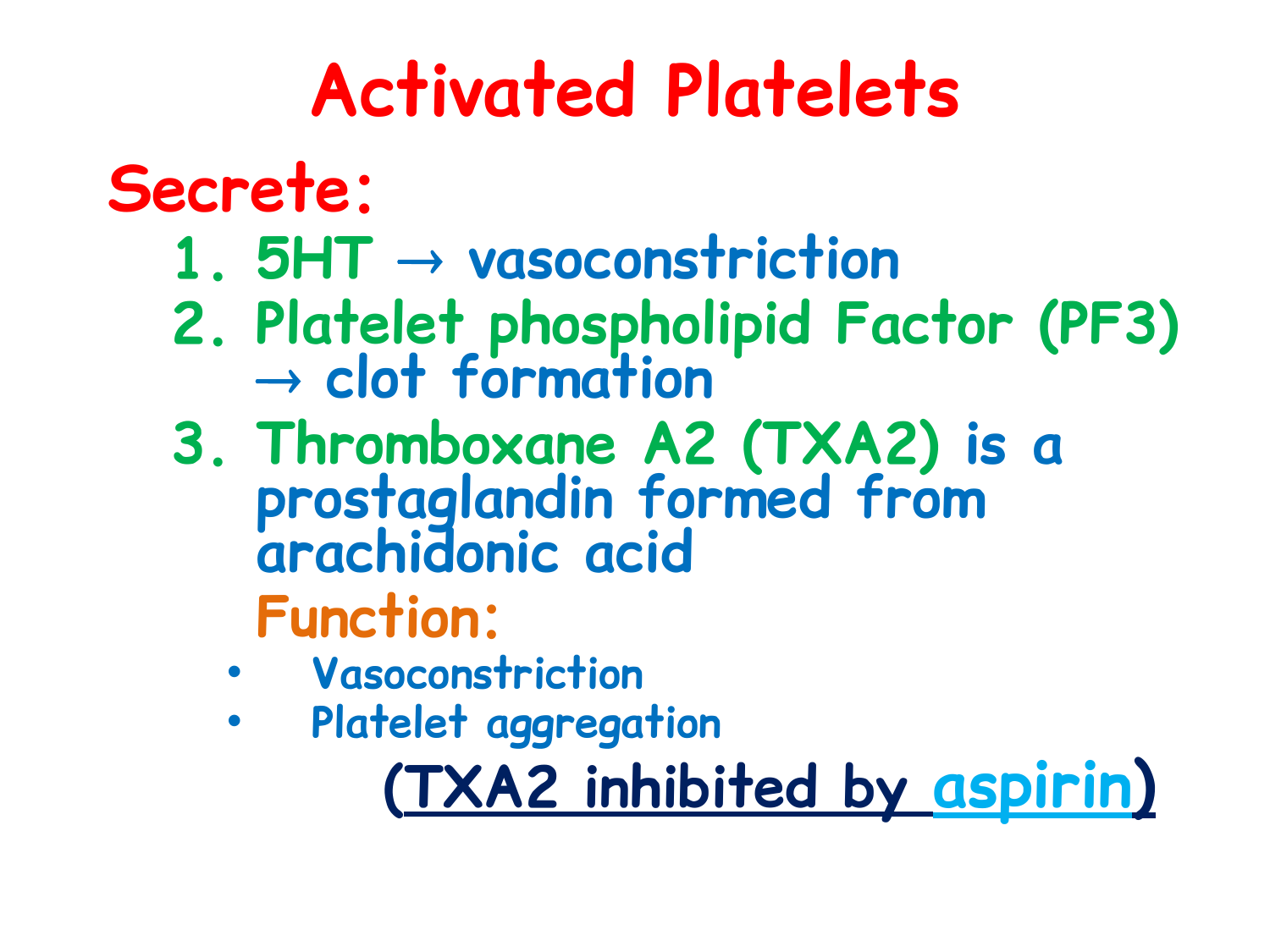

# Activated Platelets
Secrete:
5HT → vasoconstriction
Platelet phospholipid Factor (PF3) → clot formation
Thromboxane A2 (TXA2) is a prostaglandin formed from arachidonic acid
	Function:
Vasoconstriction
Platelet aggregation
		(TXA2 inhibited by aspirin)